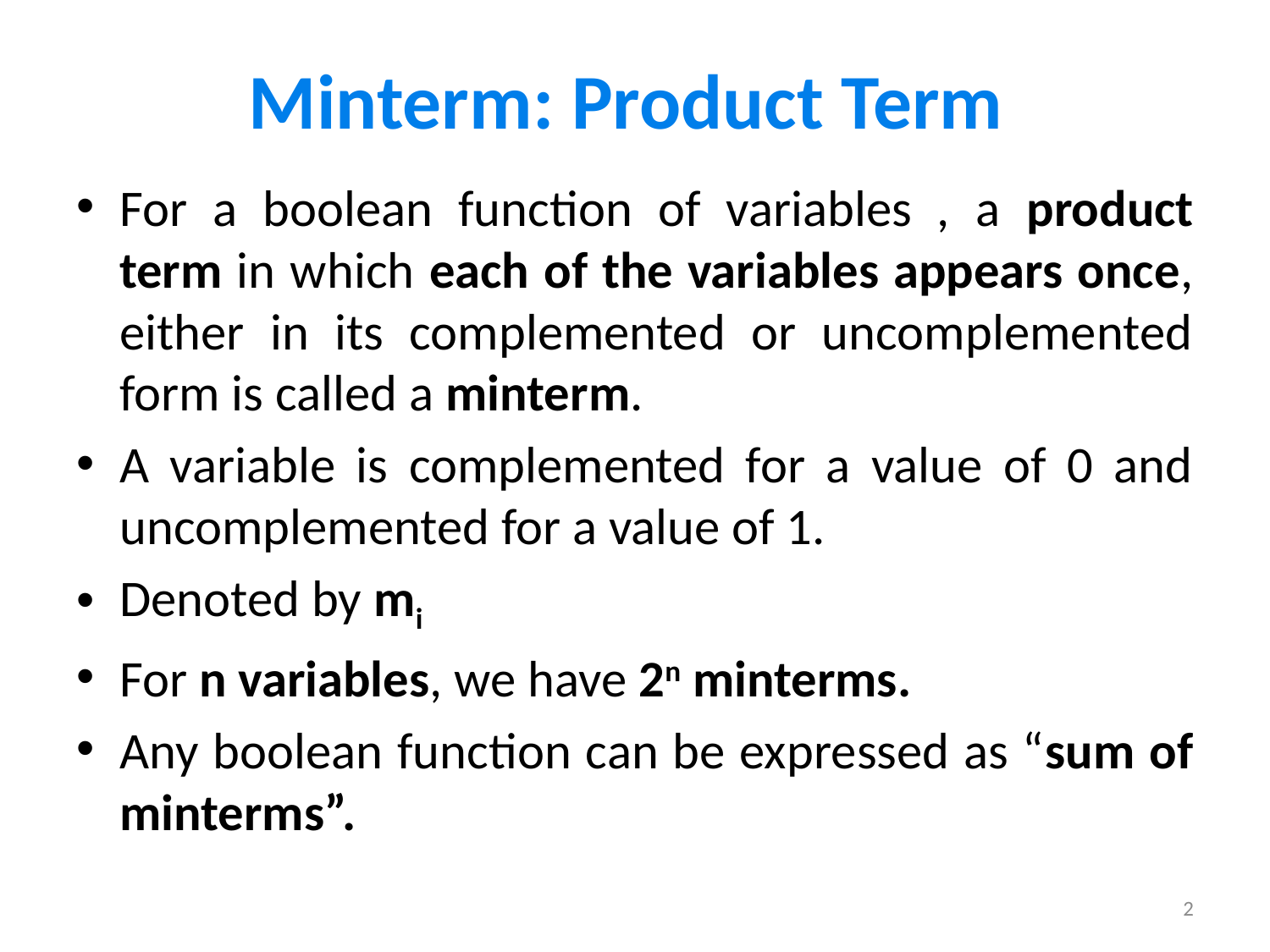

# Minterm: Product Term
For a boolean function of variables , a product term in which each of the variables appears once, either in its complemented or uncomplemented form is called a minterm.
A variable is complemented for a value of 0 and uncomplemented for a value of 1.
Denoted by mi
For n variables, we have 2n minterms.
Any boolean function can be expressed as “sum of minterms”.
2